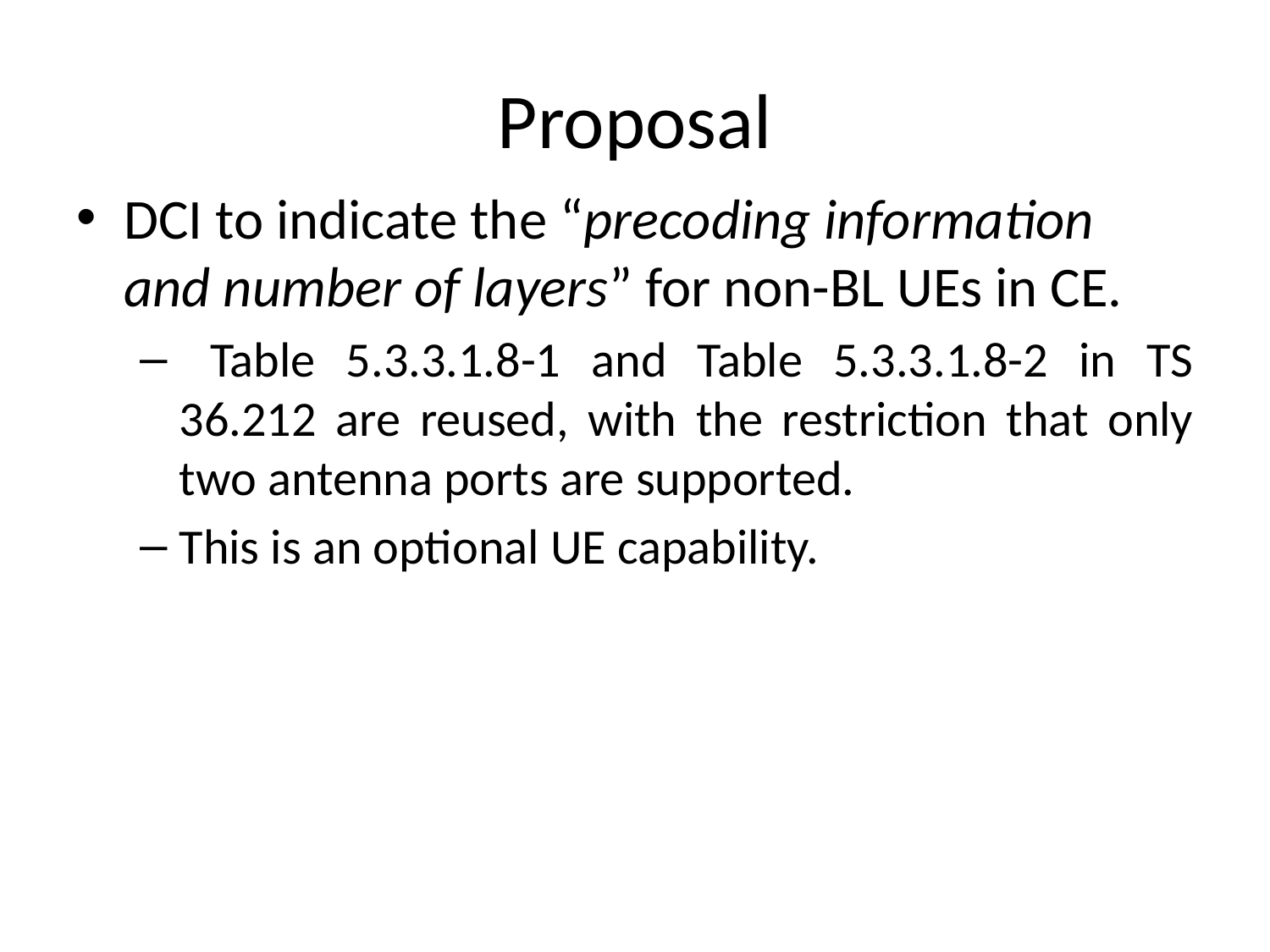

# Proposal
DCI to indicate the “precoding information and number of layers” for non-BL UEs in CE.
 Table 5.3.3.1.8-1 and Table 5.3.3.1.8-2 in TS 36.212 are reused, with the restriction that only two antenna ports are supported.
This is an optional UE capability.